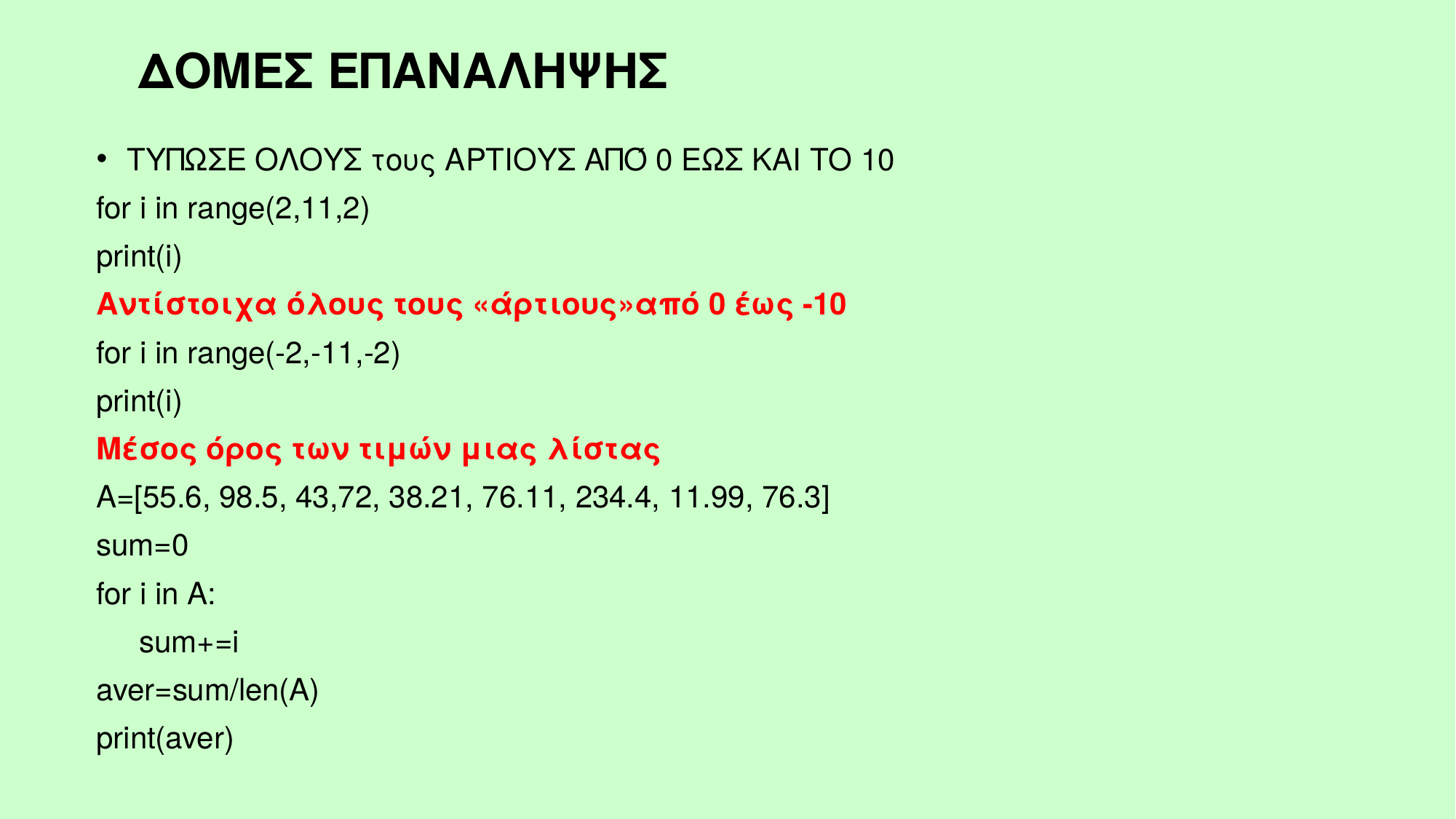

# ΔΟΜΕΣ ΕΠΑΝΑΛΗΨΗΣ
ΤΥΠΩΣΕ ΟΛΟΥΣ τους ΑΡΤΙΟΥΣ ΑΠΌ 0 ΕΩΣ ΚΑΙ ΤΟ 10
for i in range(2,11,2)
print(i)
Αντίστοιχα όλους τους «άρτιους»από 0 έως -10
for i in range(-2,-11,-2)
print(i)
Μέσος όρος των τιμών μιας λίστας
A=[55.6, 98.5, 43,72, 38.21, 76.11, 234.4, 11.99, 76.3]
sum=0
for i in A:
     sum+=i
aver=sum/len(A)
print(aver)